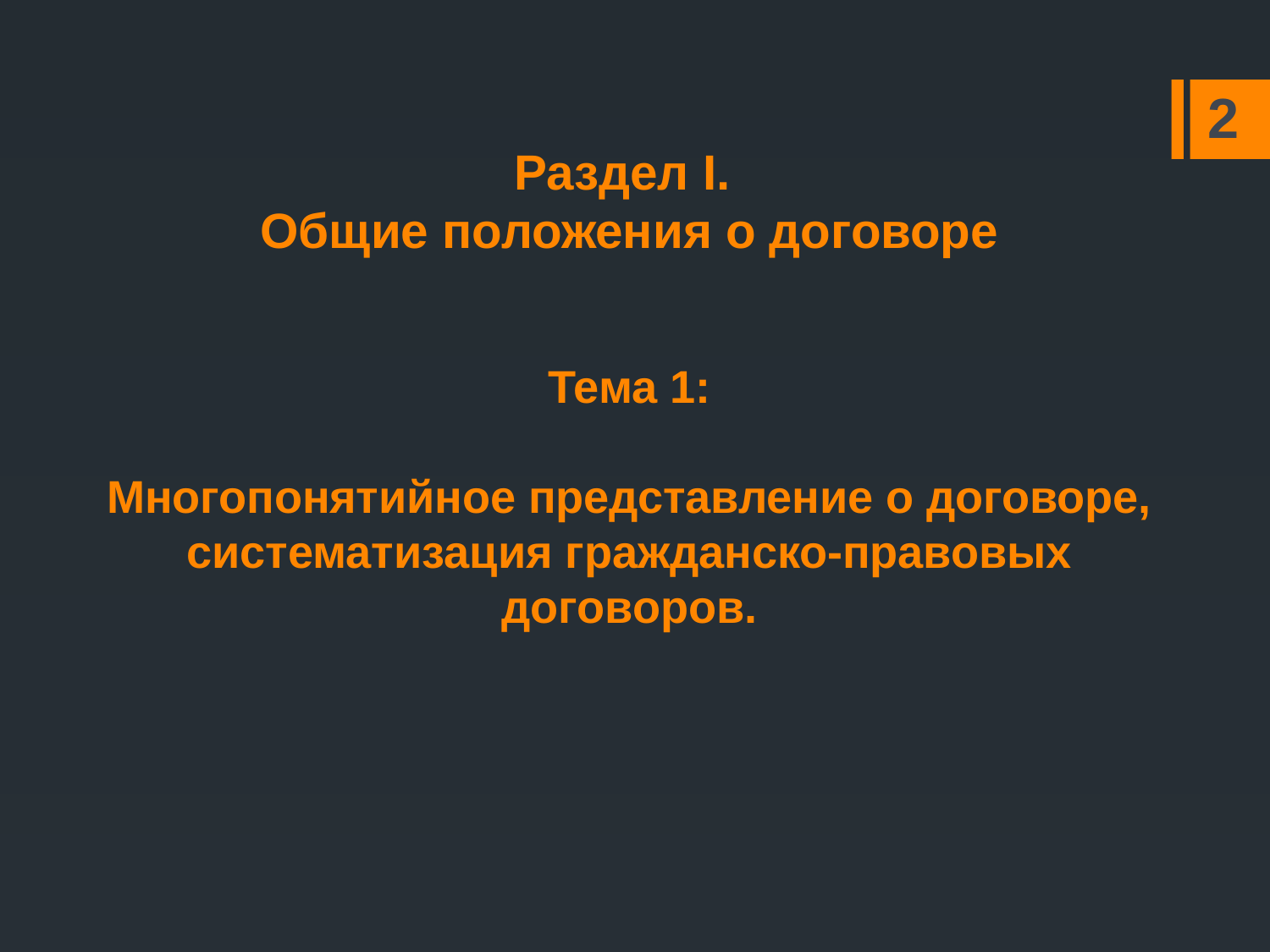

Раздел I.
Общие положения о договоре
 2

# Тема 1: Многопонятийное представление о договоре, систематизация гражданско-правовых договоров.